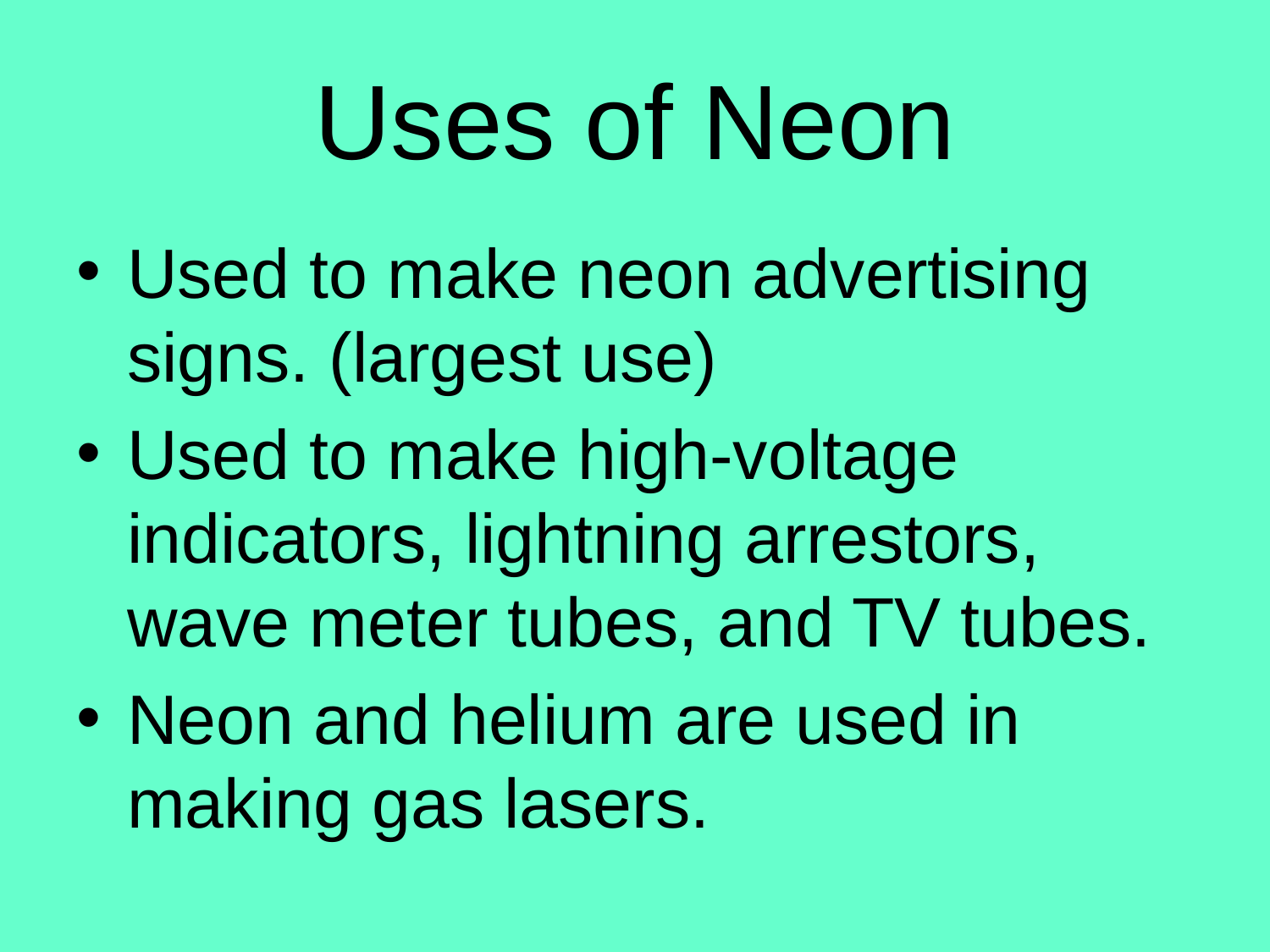

# Uses of Neon
Used to make neon advertising signs. (largest use)
Used to make high-voltage indicators, lightning arrestors, wave meter tubes, and TV tubes.
Neon and helium are used in making gas lasers.